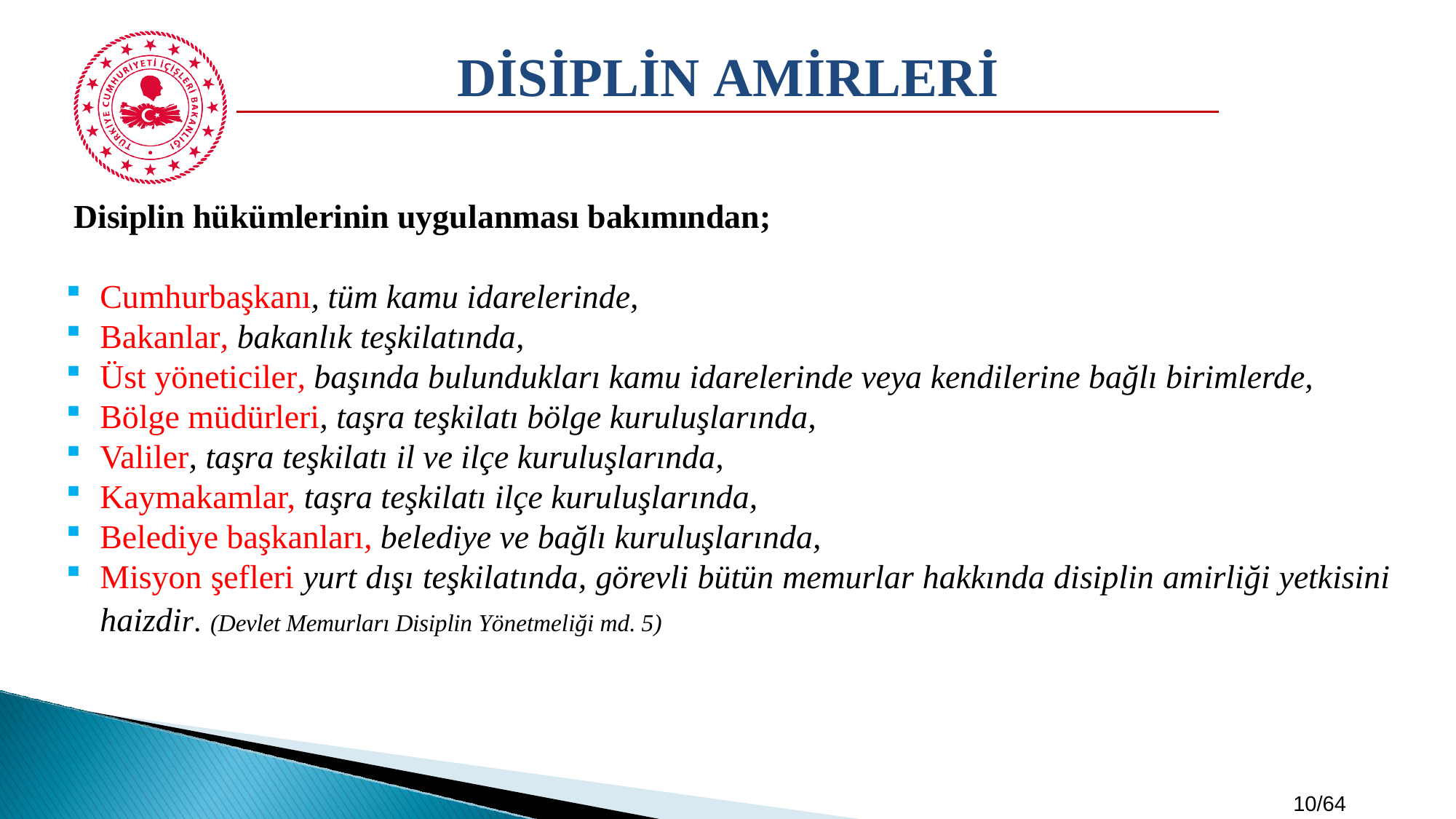

DİSİPLİN AMİRLERİ
 Disiplin hükümlerinin uygulanması bakımından;

Cumhurbaşkanı, tüm kamu idarelerinde,
Bakanlar, bakanlık teşkilatında,
Üst yöneticiler, başında bulundukları kamu idarelerinde veya kendilerine bağlı birimlerde,
Bölge müdürleri, taşra teşkilatı bölge kuruluşlarında,
Valiler, taşra teşkilatı il ve ilçe kuruluşlarında,
Kaymakamlar, taşra teşkilatı ilçe kuruluşlarında,
Belediye başkanları, belediye ve bağlı kuruluşlarında,
Misyon şefleri yurt dışı teşkilatında, görevli bütün memurlar hakkında disiplin amirliği yetkisini haizdir. (Devlet Memurları Disiplin Yönetmeliği md. 5)